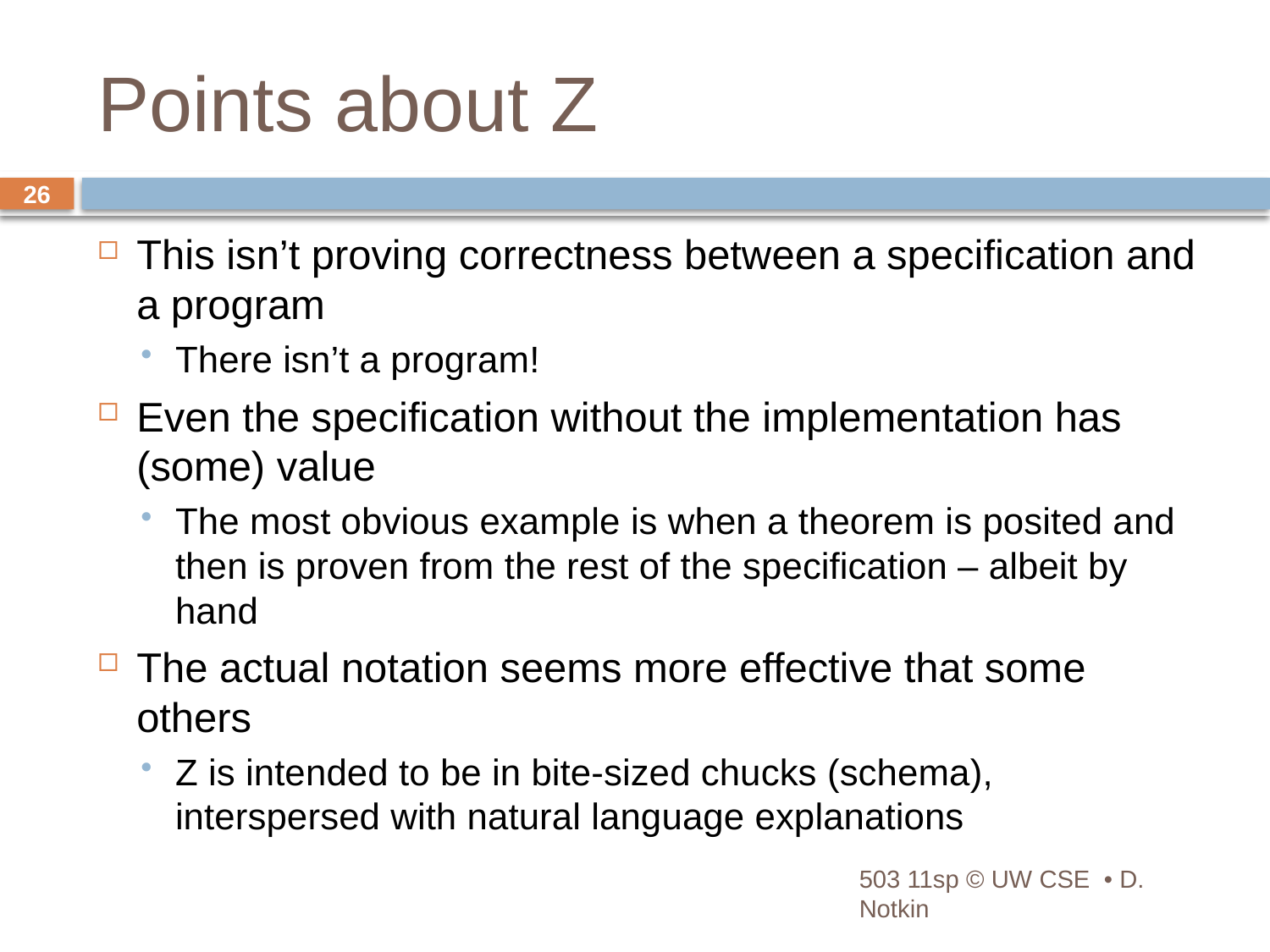

# Points about Z
26
This isn’t proving correctness between a specification and a program
There isn’t a program!
Even the specification without the implementation has (some) value
The most obvious example is when a theorem is posited and then is proven from the rest of the specification – albeit by hand
The actual notation seems more effective that some others
Z is intended to be in bite-sized chucks (schema), interspersed with natural language explanations

503 11sp © UW CSE  • D. Notkin